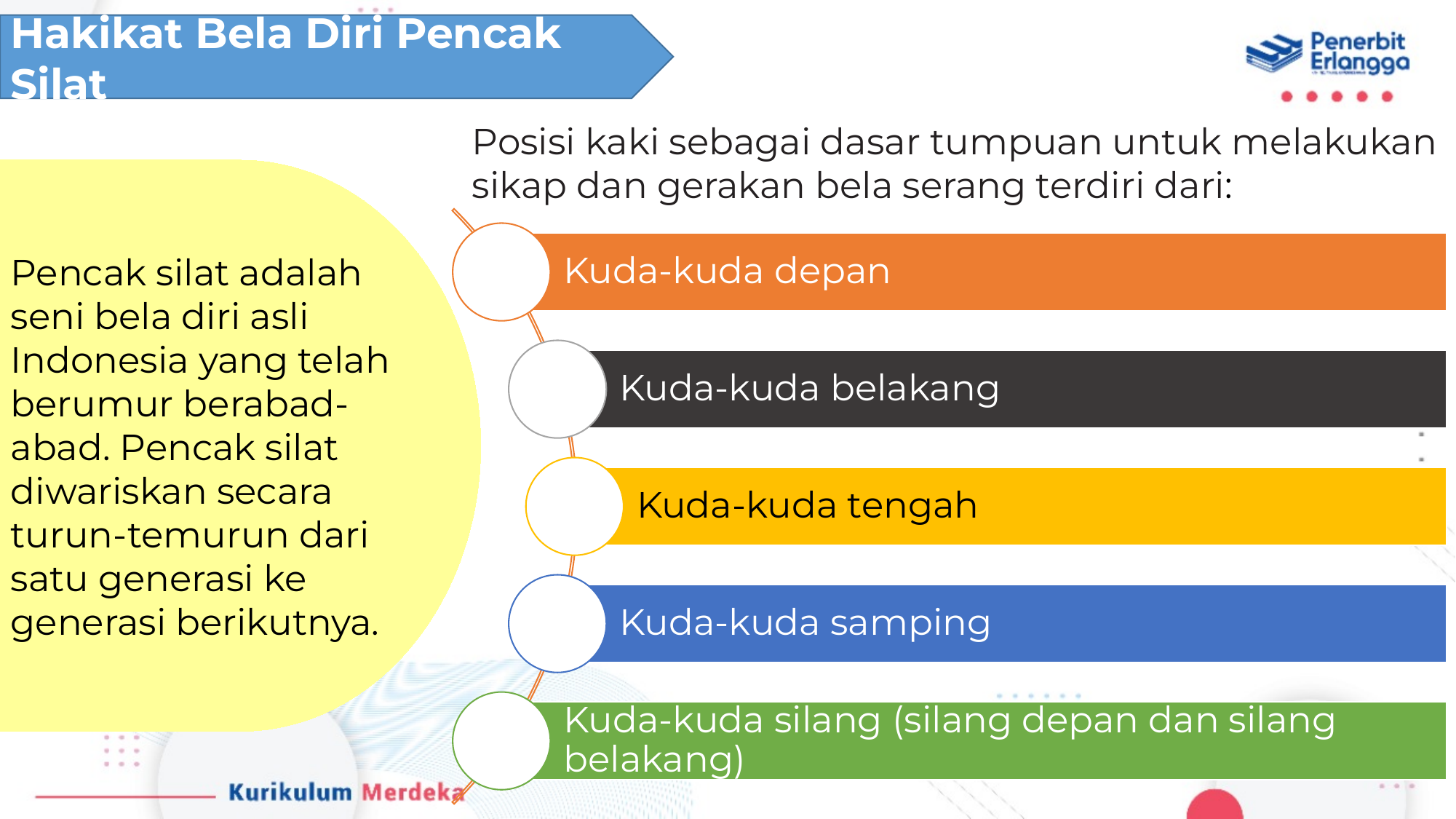

Hakikat Bela Diri Pencak Silat
Posisi kaki sebagai dasar tumpuan untuk melakukan sikap dan gerakan bela serang terdiri dari:
Pencak silat adalah seni bela diri asli Indonesia yang telah berumur berabad-abad. Pencak silat diwariskan secara turun-temurun dari satu generasi ke generasi berikutnya.
Kuda-kuda depan
Kuda-kuda belakang
Kuda-kuda tengah
Kuda-kuda samping
Kuda-kuda silang (silang depan dan silang belakang)